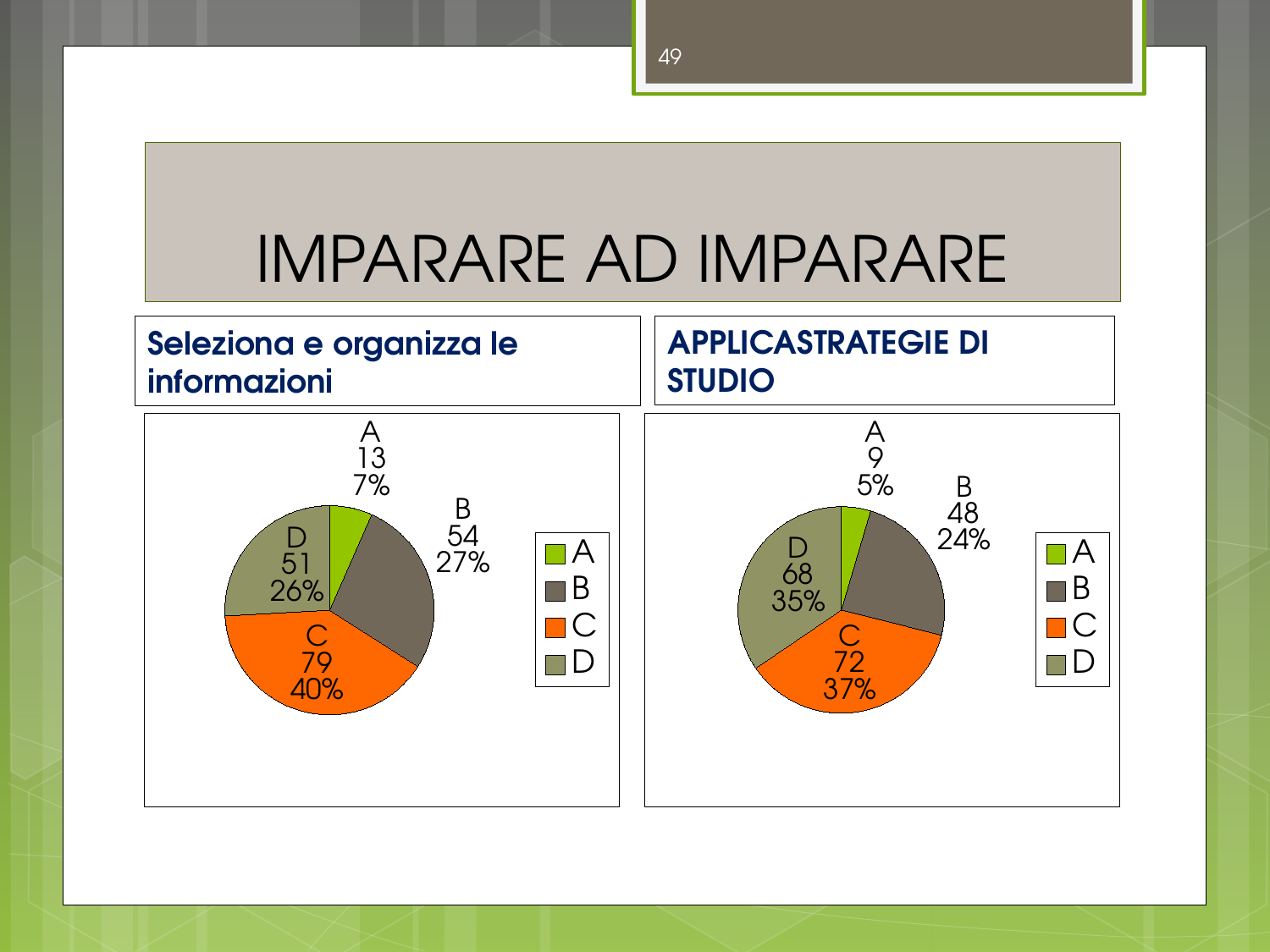

49
# IMPARARE AD IMPARARE
Seleziona e organizza le informazioni
APPLICASTRATEGIE DI STUDIO

### Chart

| Category | Vendite |
|---|---|
| A | 13.0 |
| B | 54.0 |
| C | 79.0 |
| D | 51.0 |

### Chart

| Category | Vendite |
|---|---|
| A | 9.0 |
| B | 48.0 |
| C | 72.0 |
| D | 68.0 |